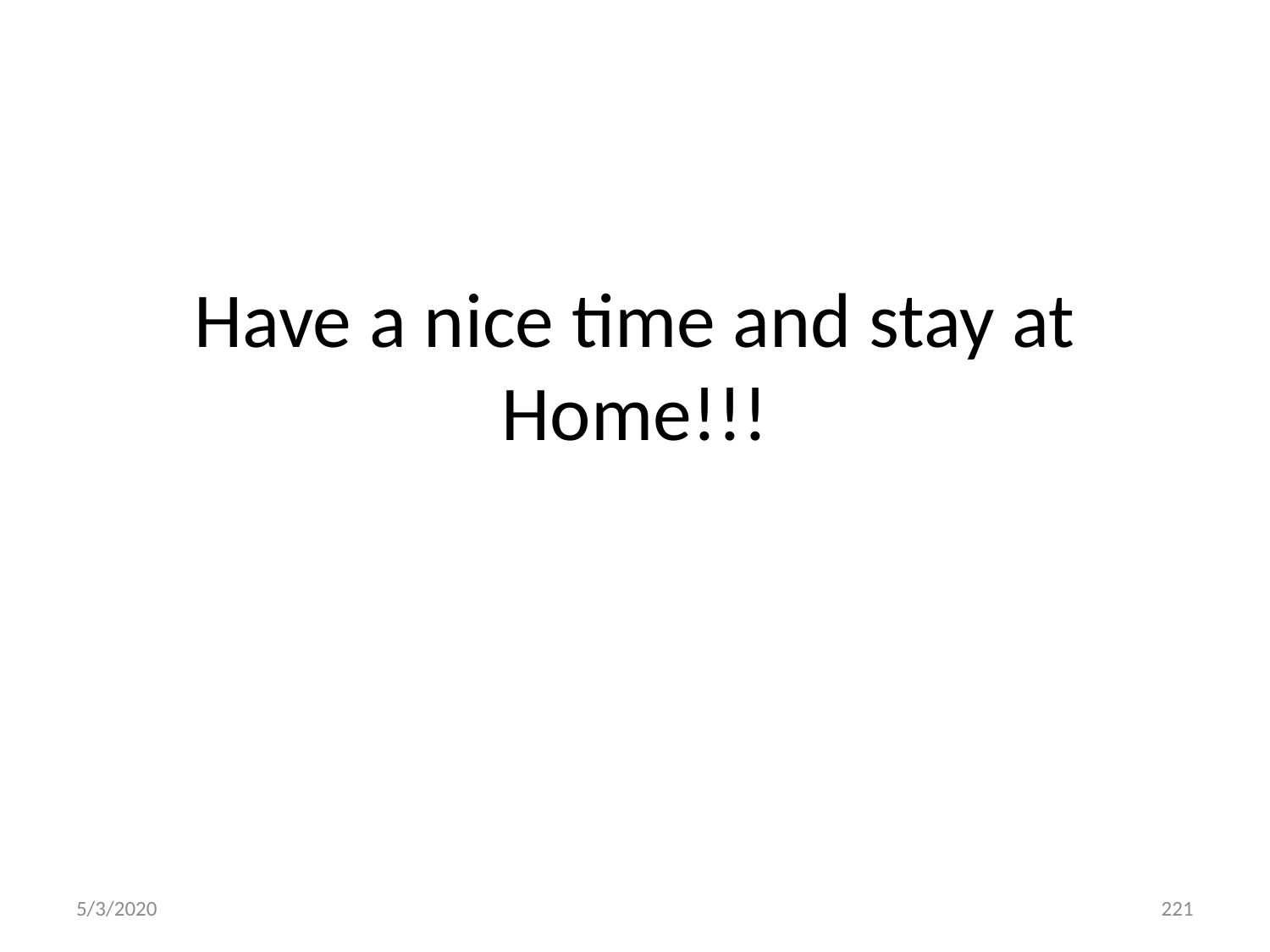

# Have a nice time and stay at Home!!!
5/3/2020
221